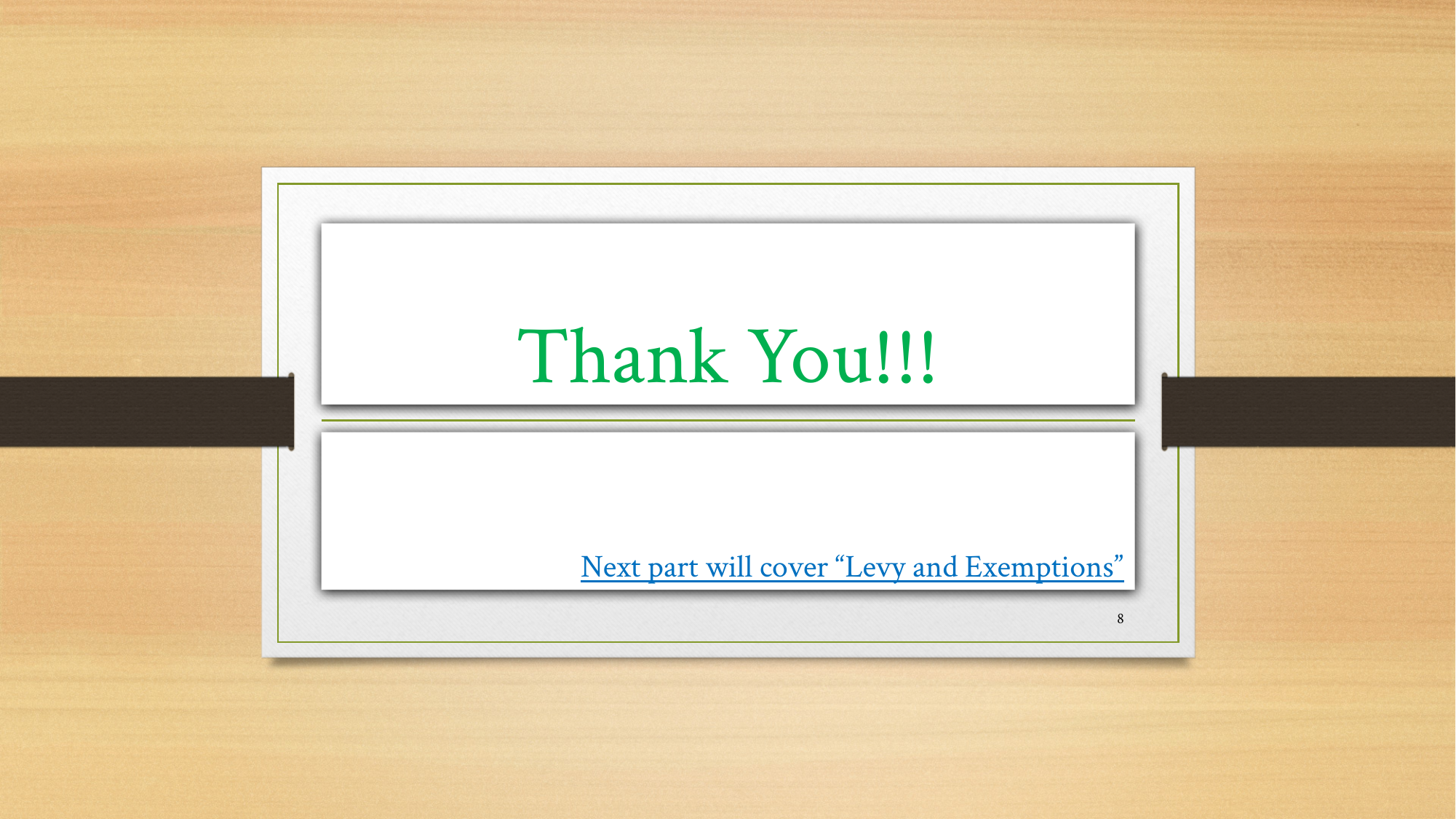

# Thank You!!!

Next part will cover “Levy and Exemptions”
8